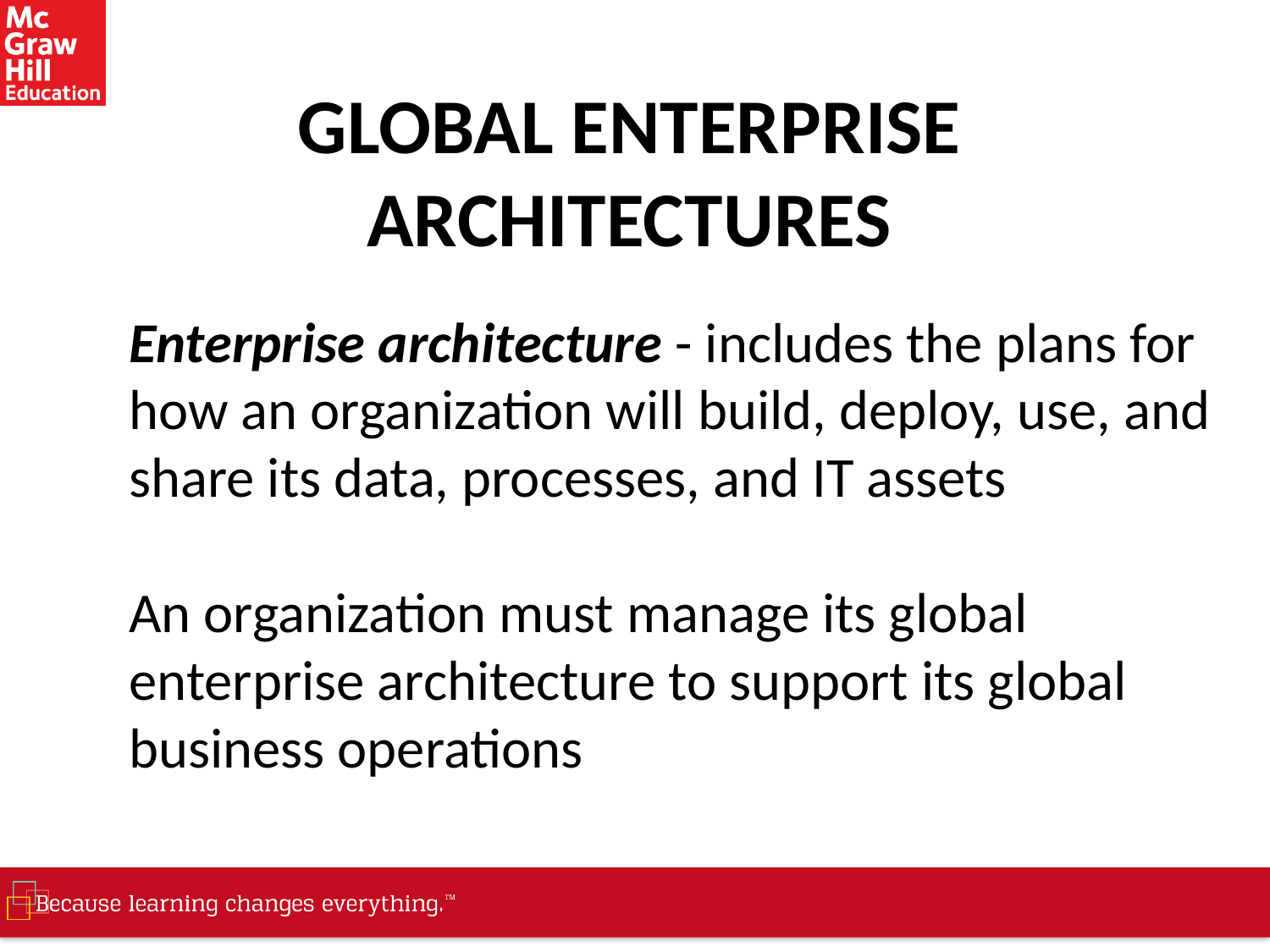

# GLOBAL ENTERPRISE ARCHITECTURES
Enterprise architecture - includes the plans for how an organization will build, deploy, use, and share its data, processes, and IT assets

An organization must manage its global enterprise architecture to support its global business operations